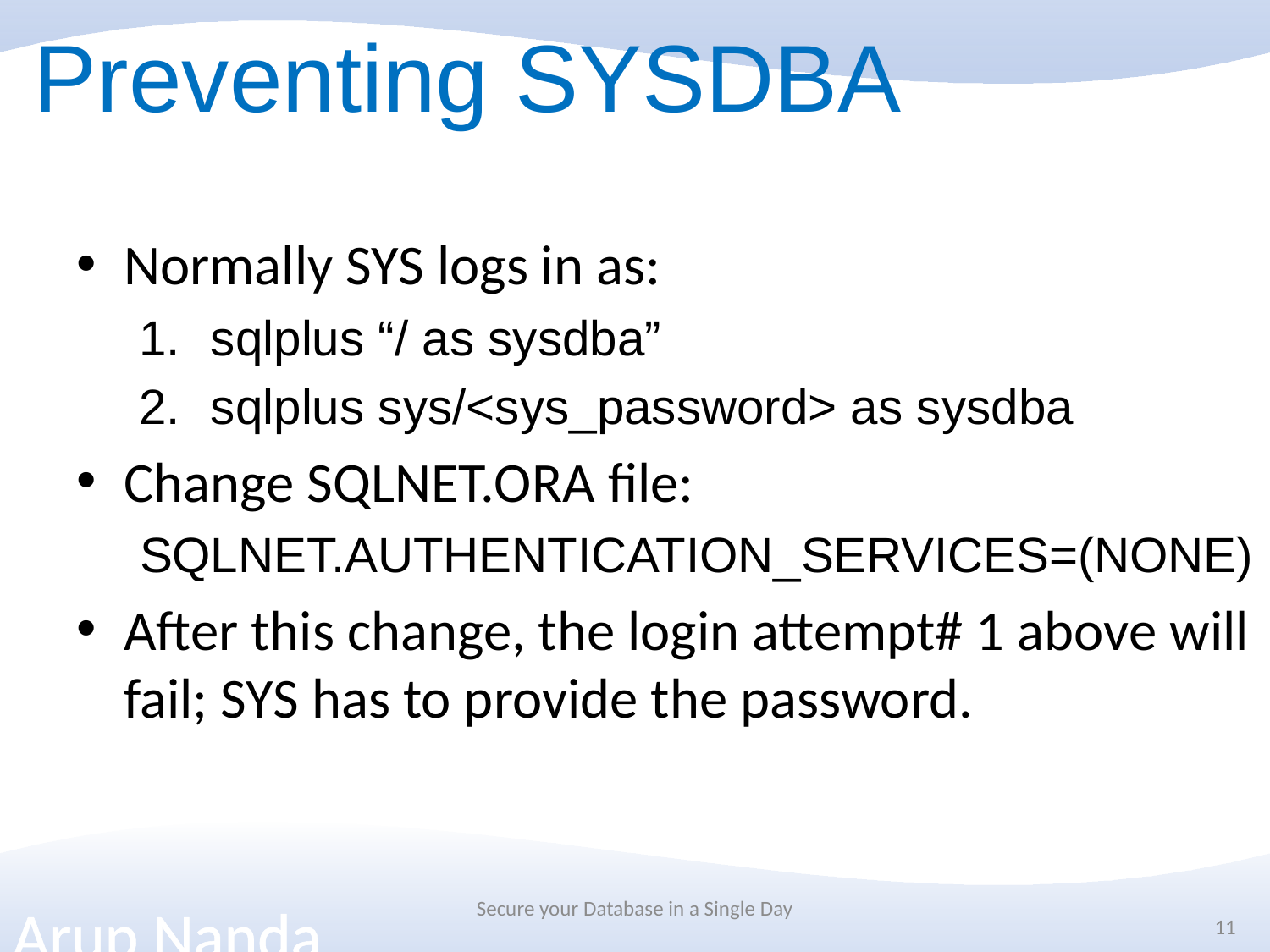

# Preventing SYSDBA
Normally SYS logs in as:
sqlplus “/ as sysdba”
sqlplus sys/<sys_password> as sysdba
Change SQLNET.ORA file:
SQLNET.AUTHENTICATION_SERVICES=(NONE)
After this change, the login attempt# 1 above will fail; SYS has to provide the password.
Secure your Database in a Single Day
11